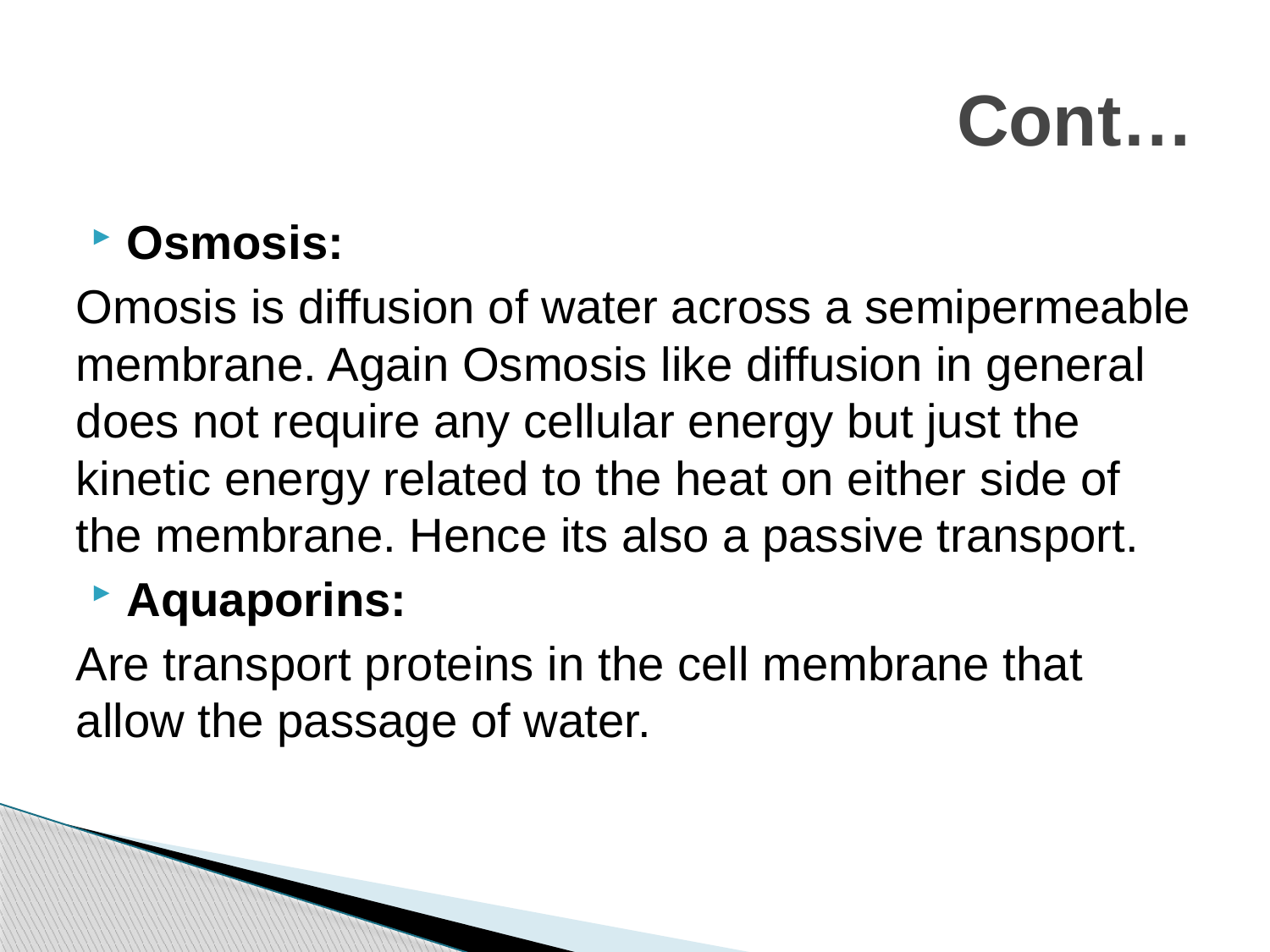

# Cont…
Osmosis:
Omosis is diffusion of water across a semipermeable membrane. Again Osmosis like diffusion in general does not require any cellular energy but just the kinetic energy related to the heat on either side of the membrane. Hence its also a passive transport.
Aquaporins:
Are transport proteins in the cell membrane that allow the passage of water.